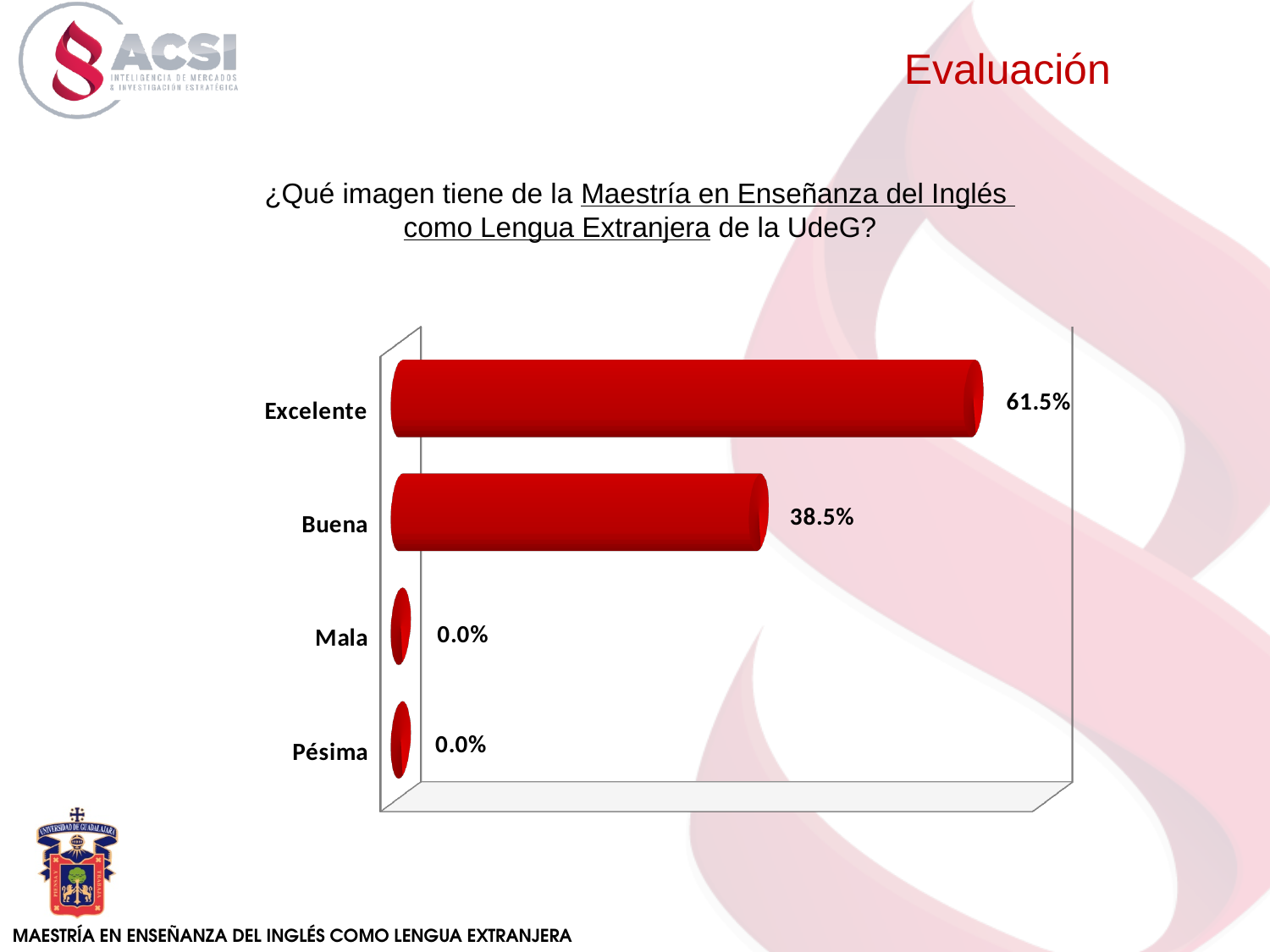

Evaluación
¿Qué imagen tiene de la Maestría en Enseñanza del Inglés
como Lengua Extranjera de la UdeG?

[unsupported chart]